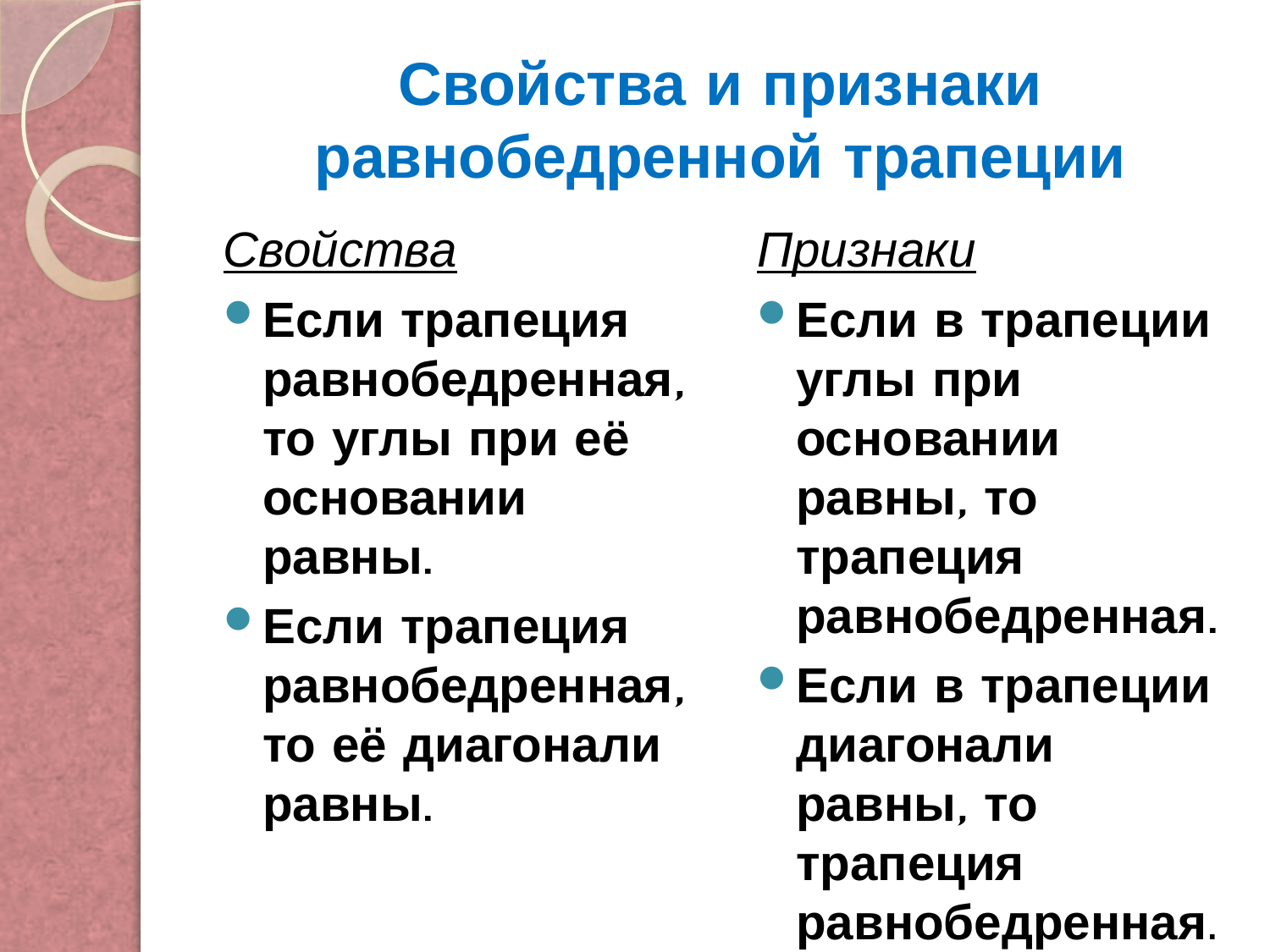

# Свойства и признаки равнобедренной трапеции
Свойства
Если трапеция равнобедренная, то углы при её основании равны.
Если трапеция равнобедренная, то её диагонали равны.
Признаки
Если в трапеции углы при основании равны, то трапеция равнобедренная.
Если в трапеции диагонали равны, то трапеция равнобедренная.